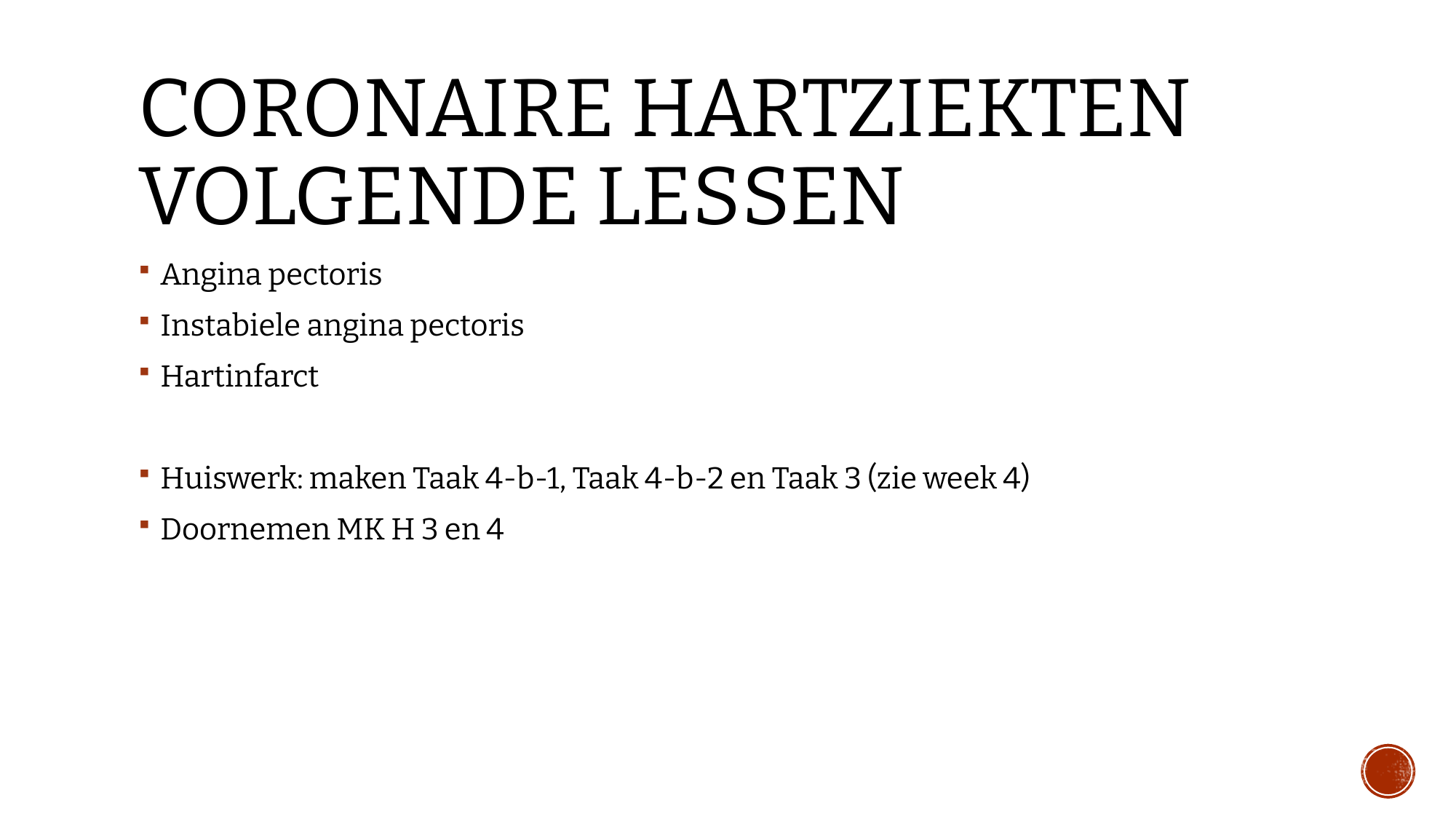

# Coronaire hartziekten volgende lessen
Angina pectoris
Instabiele angina pectoris
Hartinfarct

Huiswerk: maken Taak 4-b-1, Taak 4-b-2 en Taak 3 (zie week 4)
Doornemen MK H 3 en 4